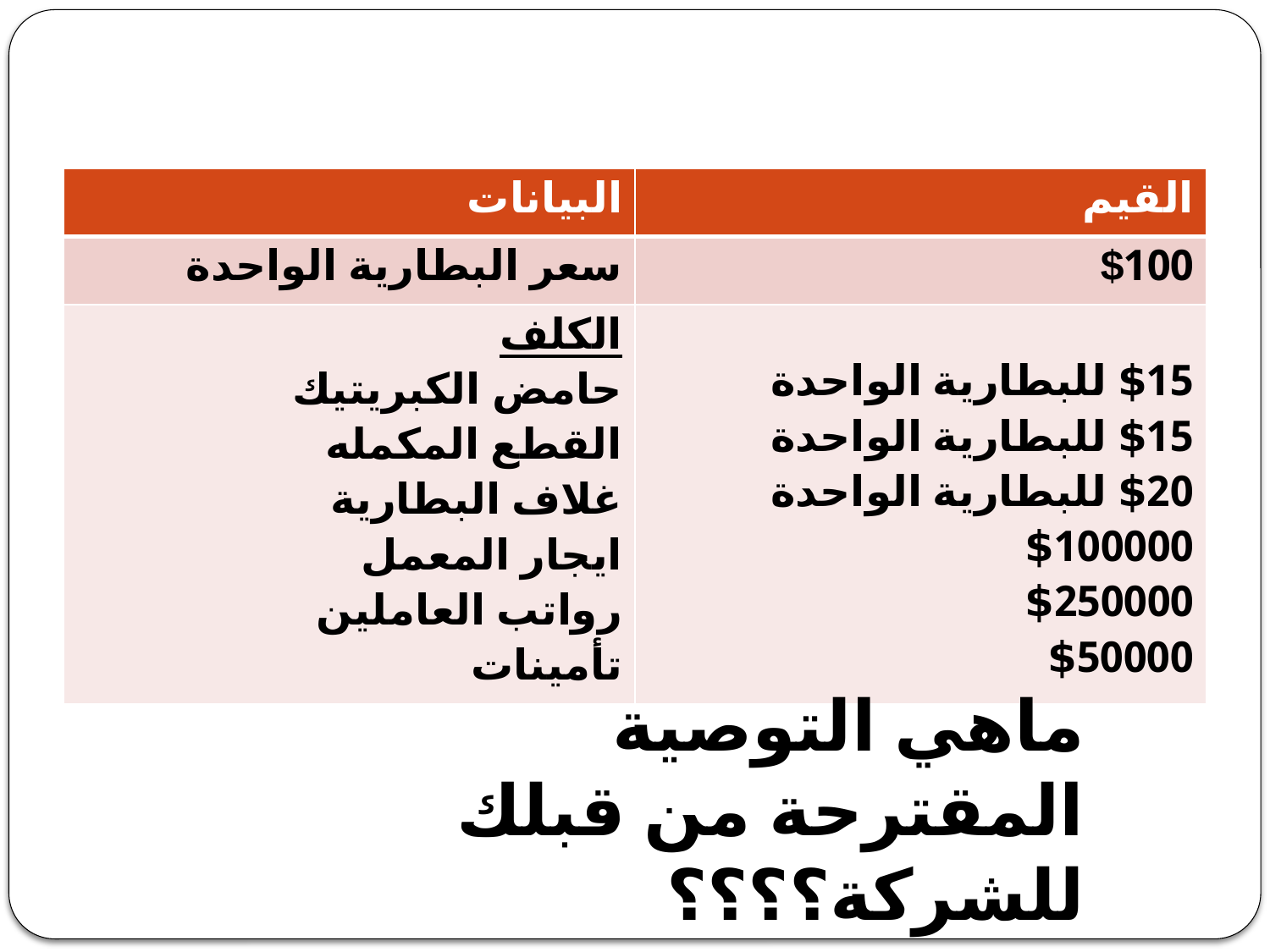

#
| البيانات | القيم |
| --- | --- |
| سعر البطارية الواحدة | $100 |
| الكلف حامض الكبريتيك القطع المكمله غلاف البطارية ايجار المعمل رواتب العاملين تأمينات | $15 للبطارية الواحدة $15 للبطارية الواحدة $20 للبطارية الواحدة $100000 $250000 $50000 |
ماهي التوصية المقترحة من قبلك للشركة؟؟؟؟